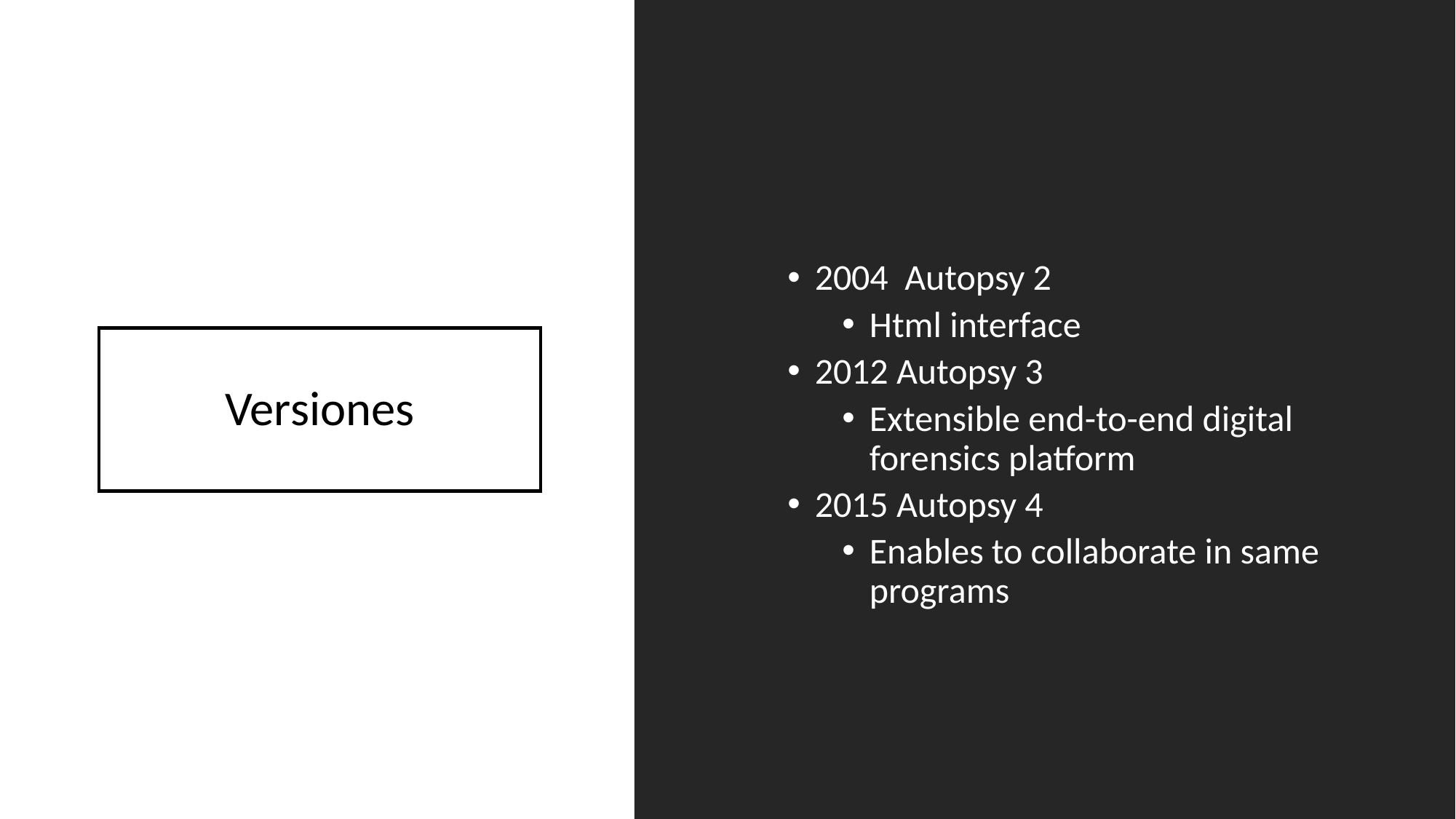

2004  Autopsy 2
Html interface
2012 Autopsy 3
Extensible end-to-end digital forensics platform
2015 Autopsy 4
Enables to collaborate in same programs
# Versiones